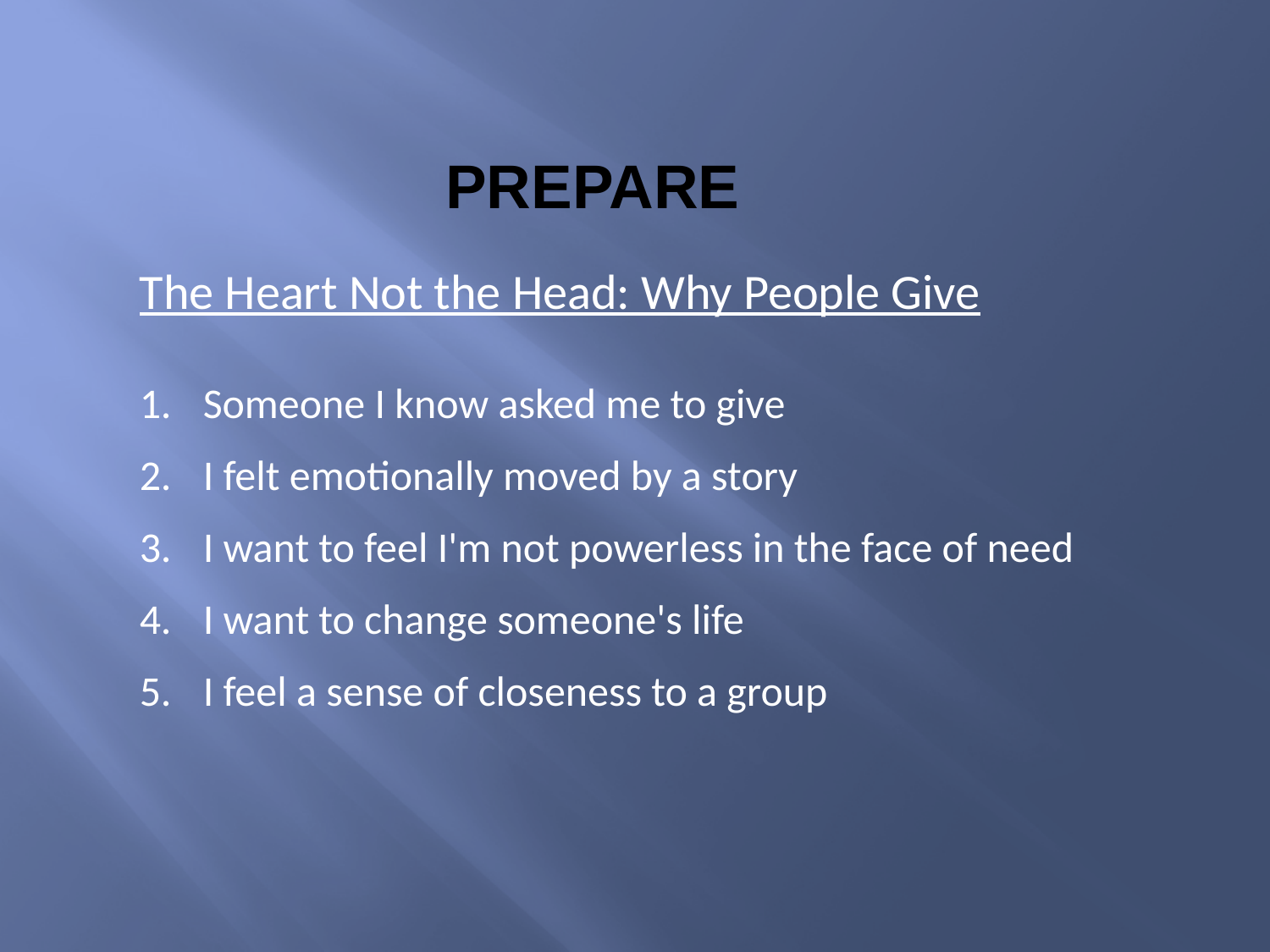

# PREPARE
The Heart Not the Head: Why People Give

Someone I know asked me to give
I felt emotionally moved by a story
I want to feel I'm not powerless in the face of need
I want to change someone's life
I feel a sense of closeness to a group